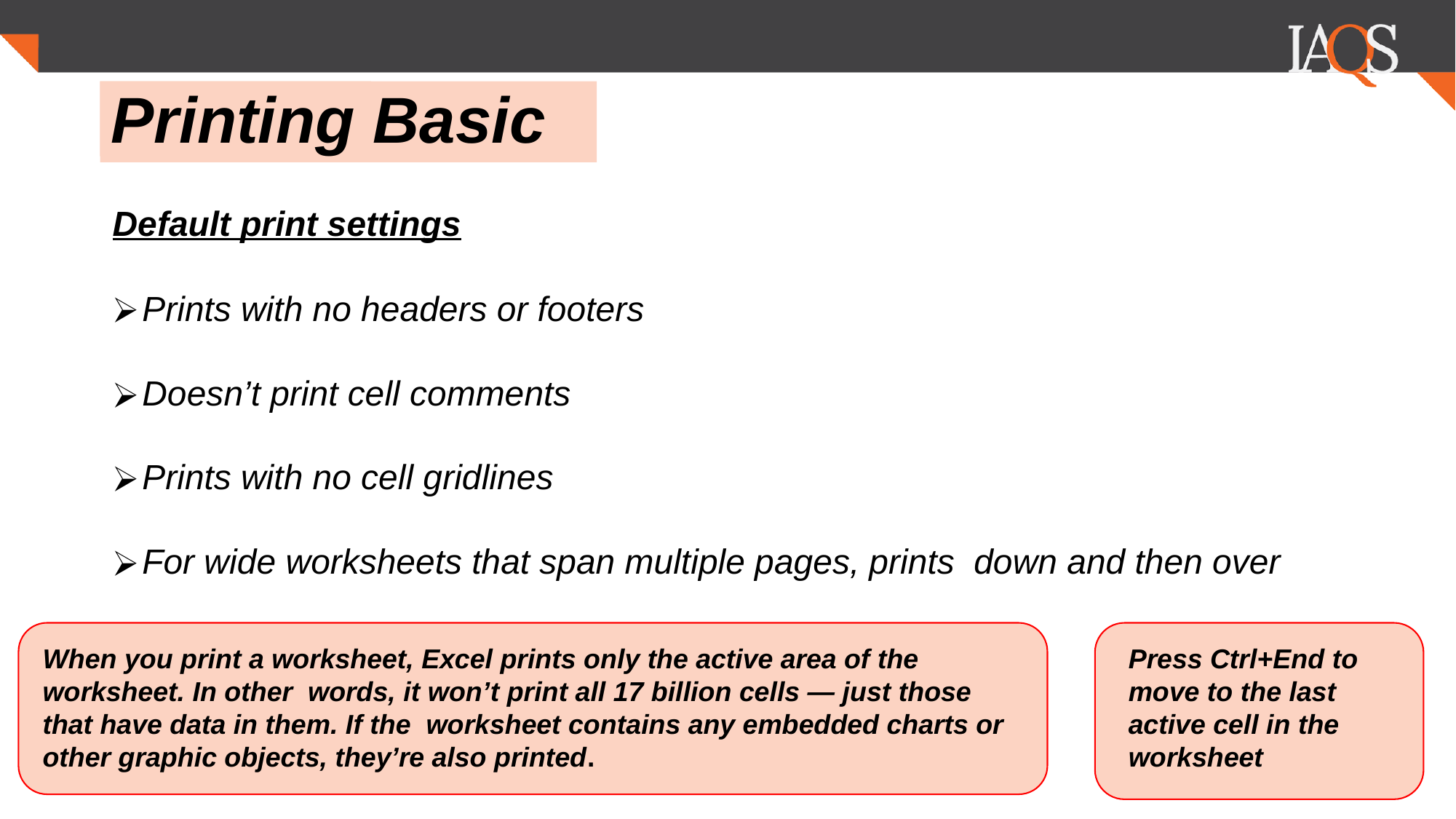

.

# Printing Basic
Default print settings

Prints with no headers or footers

Doesn’t print cell comments

Prints with no cell gridlines

For wide worksheets that span multiple pages, prints  down and then over

When you print a worksheet, Excel prints only the active area of the worksheet. In other  words, it won’t print all 17 billion cells — just those that have data in them. If the  worksheet contains any embedded charts or other graphic objects, they’re also printed.

Press Ctrl+End to  move to the last  active cell in the  worksheet